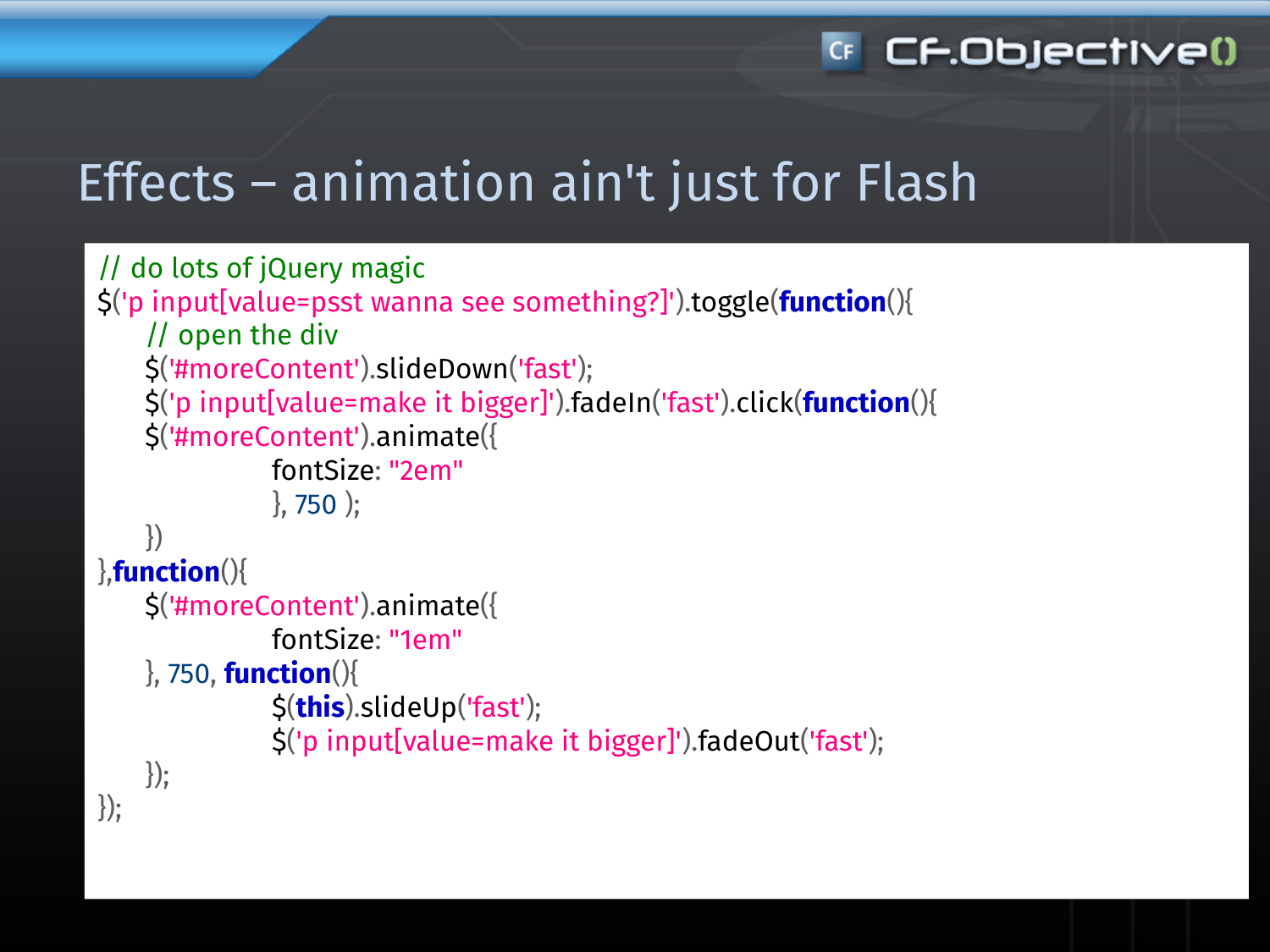

Effects – animation ain't just for Flash
// do lots of jQuery magic
$('p input[value=psst wanna see something?]').toggle(function(){
	// open the div
	$('#moreContent').slideDown('fast');
	$('p input[value=make it bigger]').fadeIn('fast').click(function(){
	$('#moreContent').animate({
		fontSize: "2em"
		}, 750 );
	})
},function(){
	$('#moreContent').animate({
		fontSize: "1em"
	}, 750, function(){
		$(this).slideUp('fast');
		$('p input[value=make it bigger]').fadeOut('fast');
	});
});